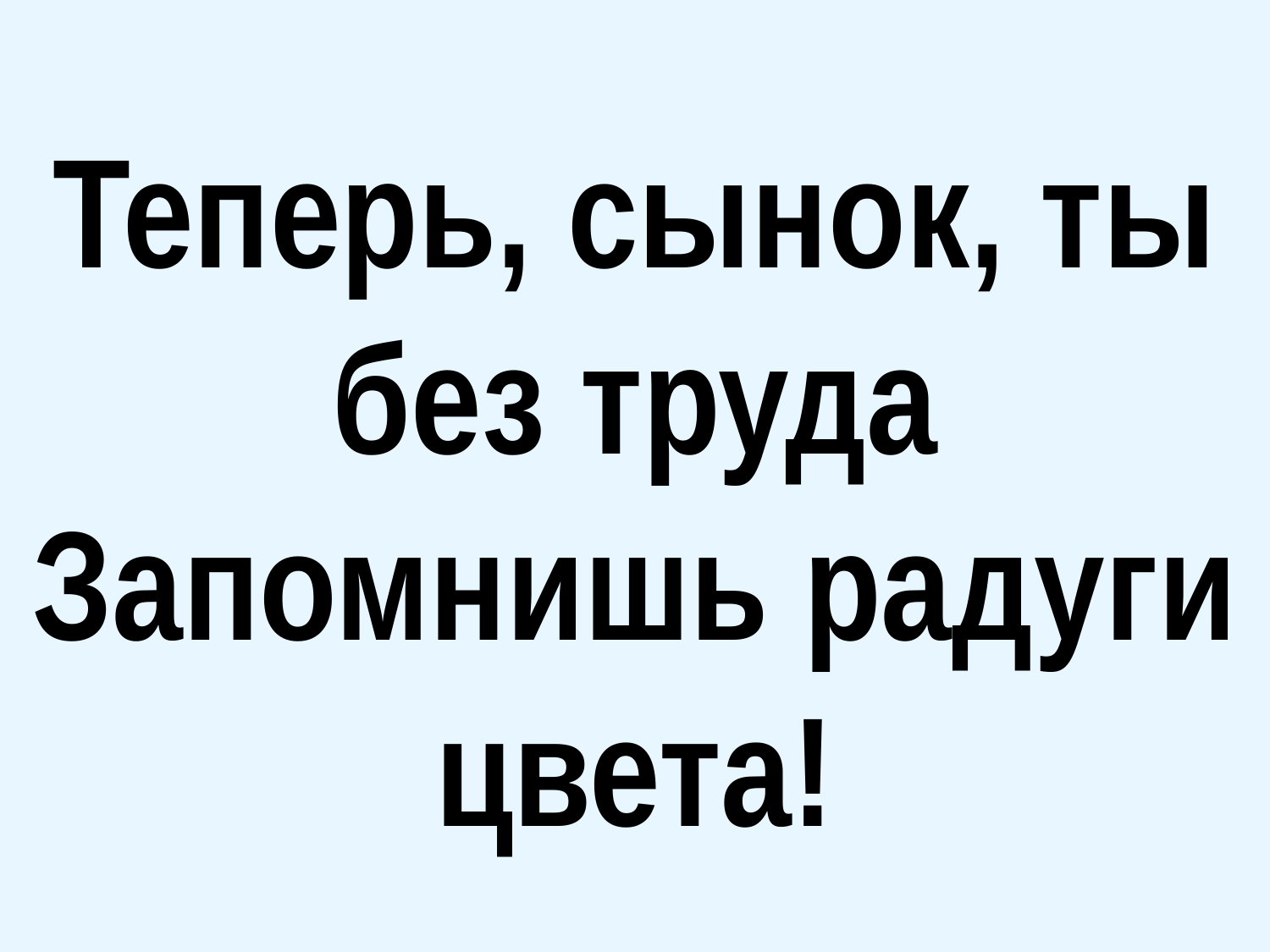

Теперь, сынок, ты без труда Запомнишь радуги цвета!